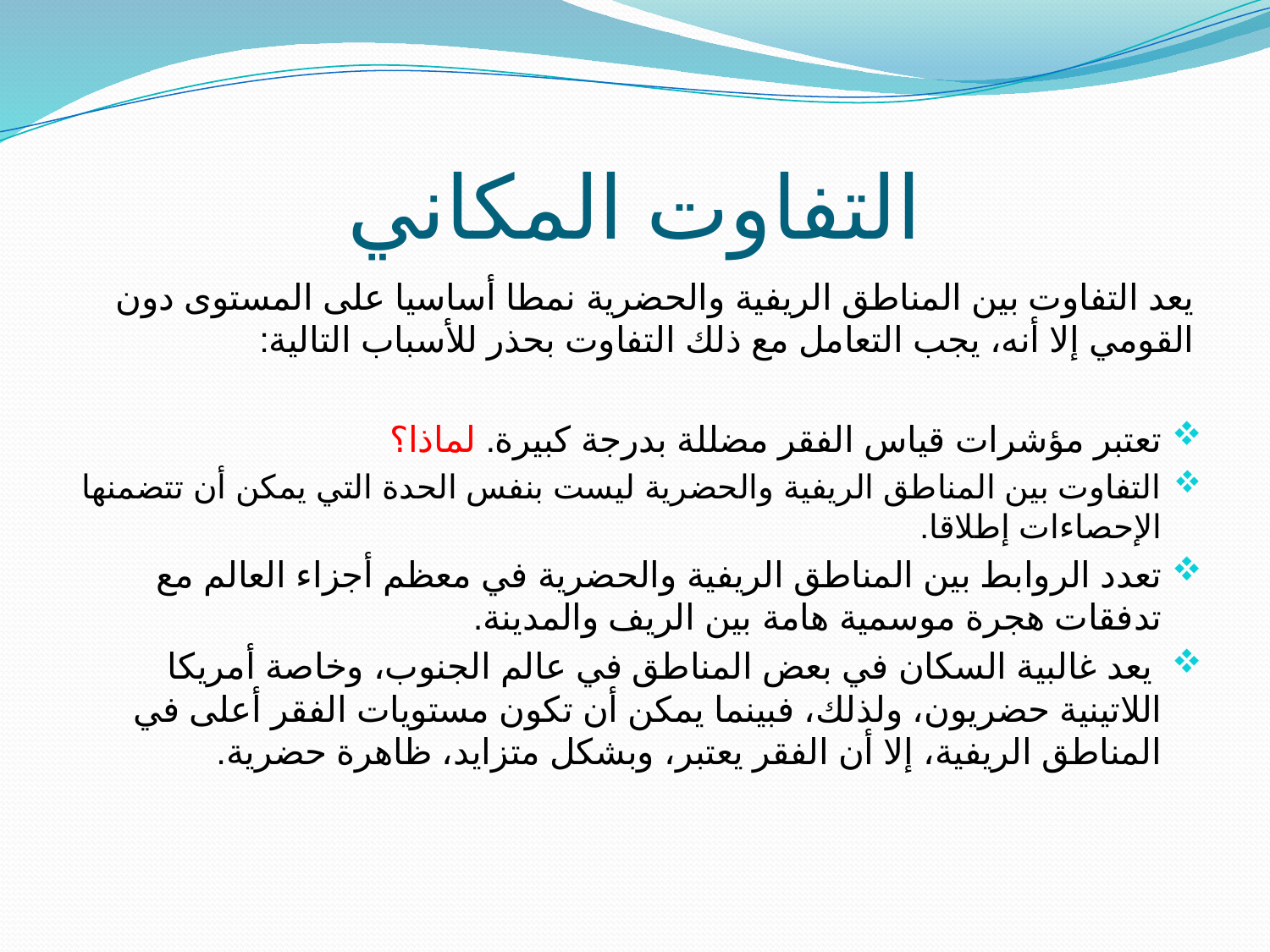

# التفاوت المكاني
يعد التفاوت بين المناطق الريفية والحضرية نمطا أساسيا على المستوى دون القومي إلا أنه، يجب التعامل مع ذلك التفاوت بحذر للأسباب التالية:

تعتبر مؤشرات قياس الفقر مضللة بدرجة كبيرة. لماذا؟
التفاوت بين المناطق الريفية والحضرية ليست بنفس الحدة التي يمكن أن تتضمنها الإحصاءات إطلاقا.
تعدد الروابط بين المناطق الريفية والحضرية في معظم أجزاء العالم مع تدفقات هجرة موسمية هامة بين الريف والمدينة.
 يعد غالبية السكان في بعض المناطق في عالم الجنوب، وخاصة أمريكا اللاتينية حضريون، ولذلك، فبينما يمكن أن تكون مستويات الفقر أعلى في المناطق الريفية، إلا أن الفقر يعتبر، وبشكل متزايد، ظاهرة حضرية.